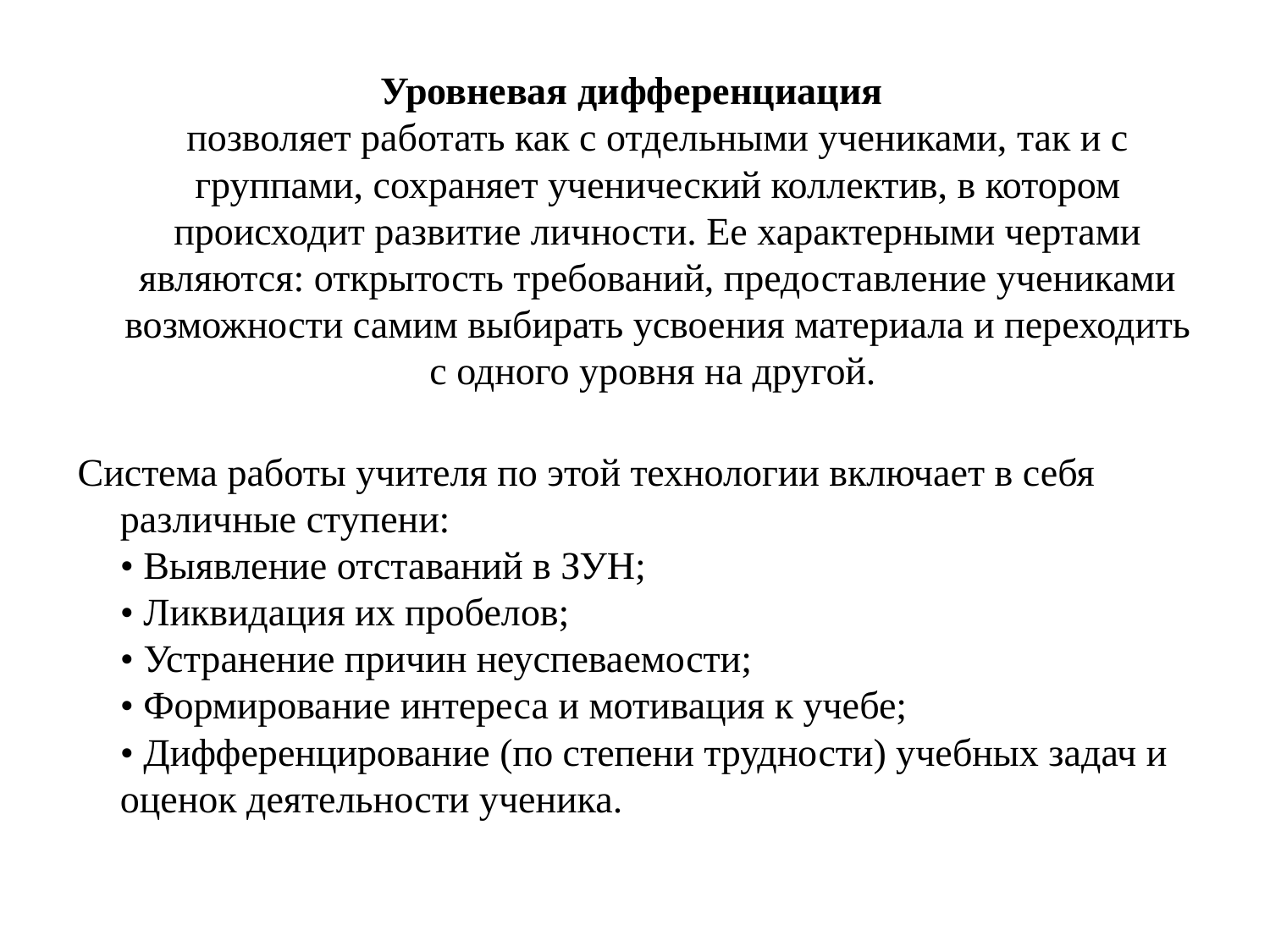

#
Уровневая дифференциация
позволяет работать как с отдельными учениками, так и с группами, сохраняет ученический коллектив, в котором происходит развитие личности. Ее характерными чертами являются: открытость требований, предоставление учениками возможности самим выбирать усвоения материала и переходить с одного уровня на другой.
Система работы учителя по этой технологии включает в себя различные ступени: 
• Выявление отставаний в ЗУН;
• Ликвидация их пробелов;
• Устранение причин неуспеваемости;
• Формирование интереса и мотивация к учебе;
• Дифференцирование (по степени трудности) учебных задач и оценок деятельности ученика.